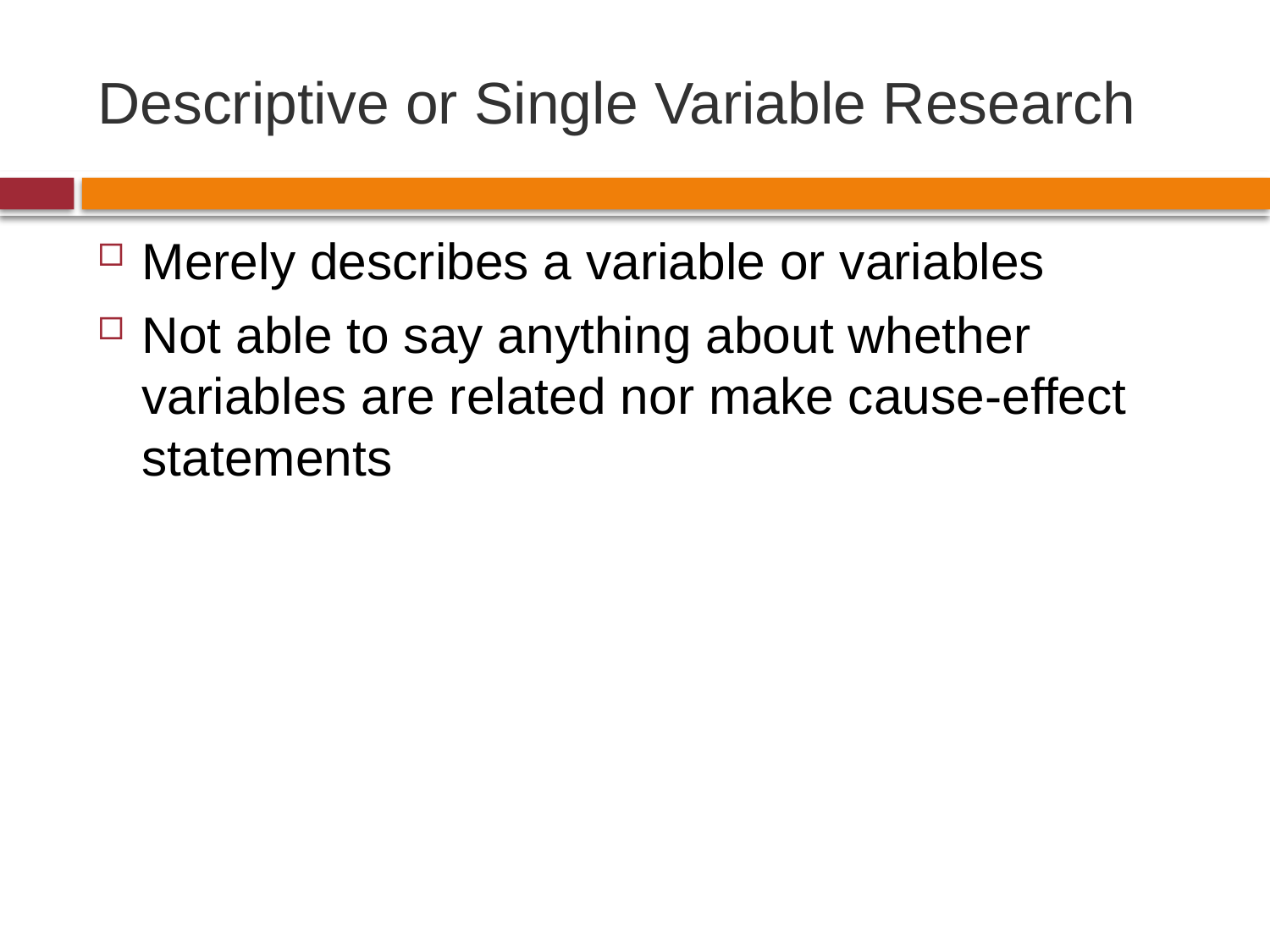

# Descriptive or Single Variable Research
Merely describes a variable or variables
Not able to say anything about whether variables are related nor make cause-effect statements